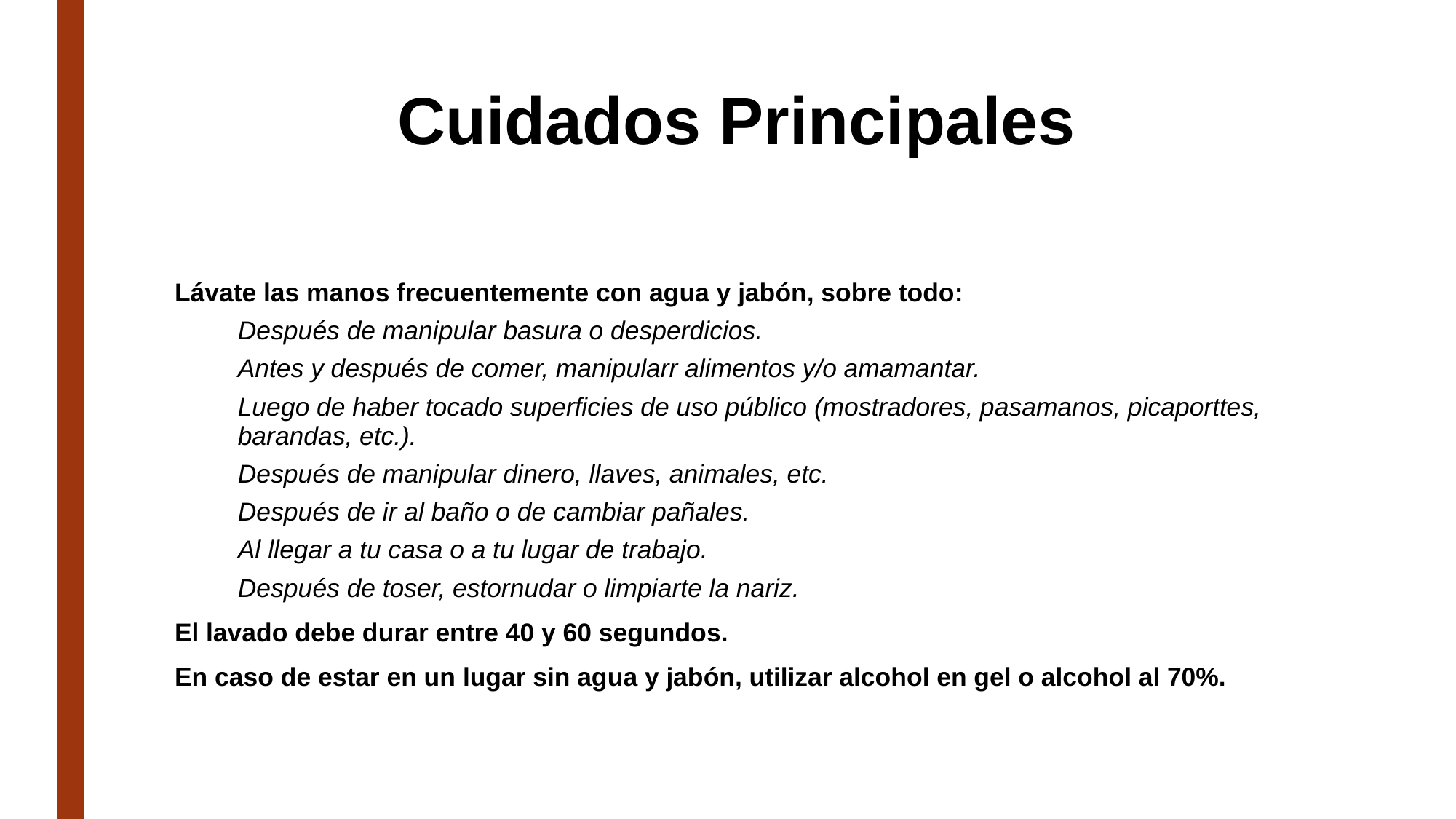

# Cuidados Principales
Lávate las manos frecuentemente con agua y jabón, sobre todo:
Después de manipular basura o desperdicios.
Antes y después de comer, manipularr alimentos y/o amamantar.
Luego de haber tocado superficies de uso público (mostradores, pasamanos, picaporttes, barandas, etc.).
Después de manipular dinero, llaves, animales, etc.
Después de ir al baño o de cambiar pañales.
Al llegar a tu casa o a tu lugar de trabajo.
Después de toser, estornudar o limpiarte la nariz.
El lavado debe durar entre 40 y 60 segundos.
En caso de estar en un lugar sin agua y jabón, utilizar alcohol en gel o alcohol al 70%.